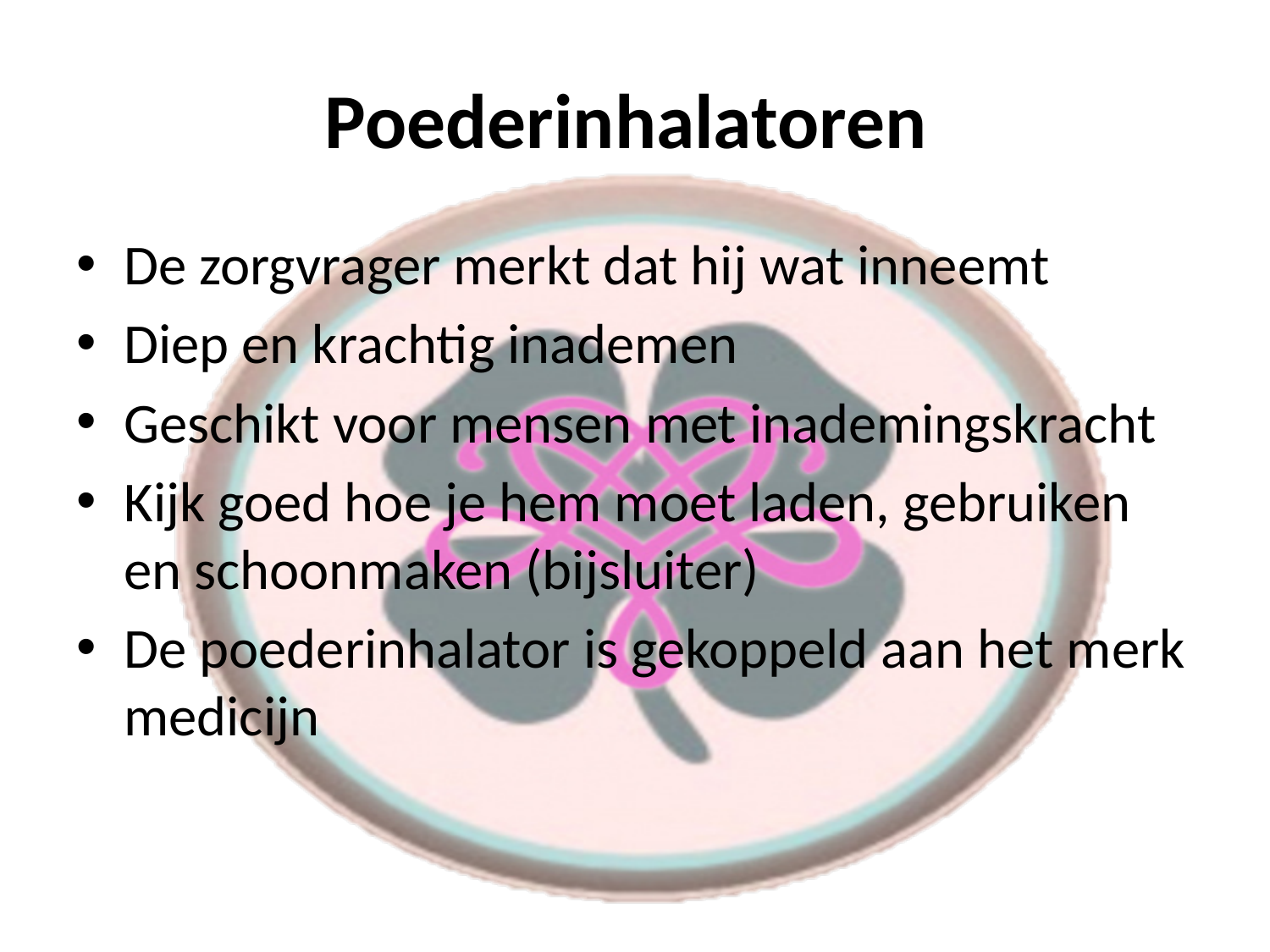

# Poederinhalatoren
De zorgvrager merkt dat hij wat inneemt
Diep en krachtig inademen
Geschikt voor mensen met inademingskracht
Kijk goed hoe je hem moet laden, gebruiken en schoonmaken (bijsluiter)
De poederinhalator is gekoppeld aan het merk medicijn